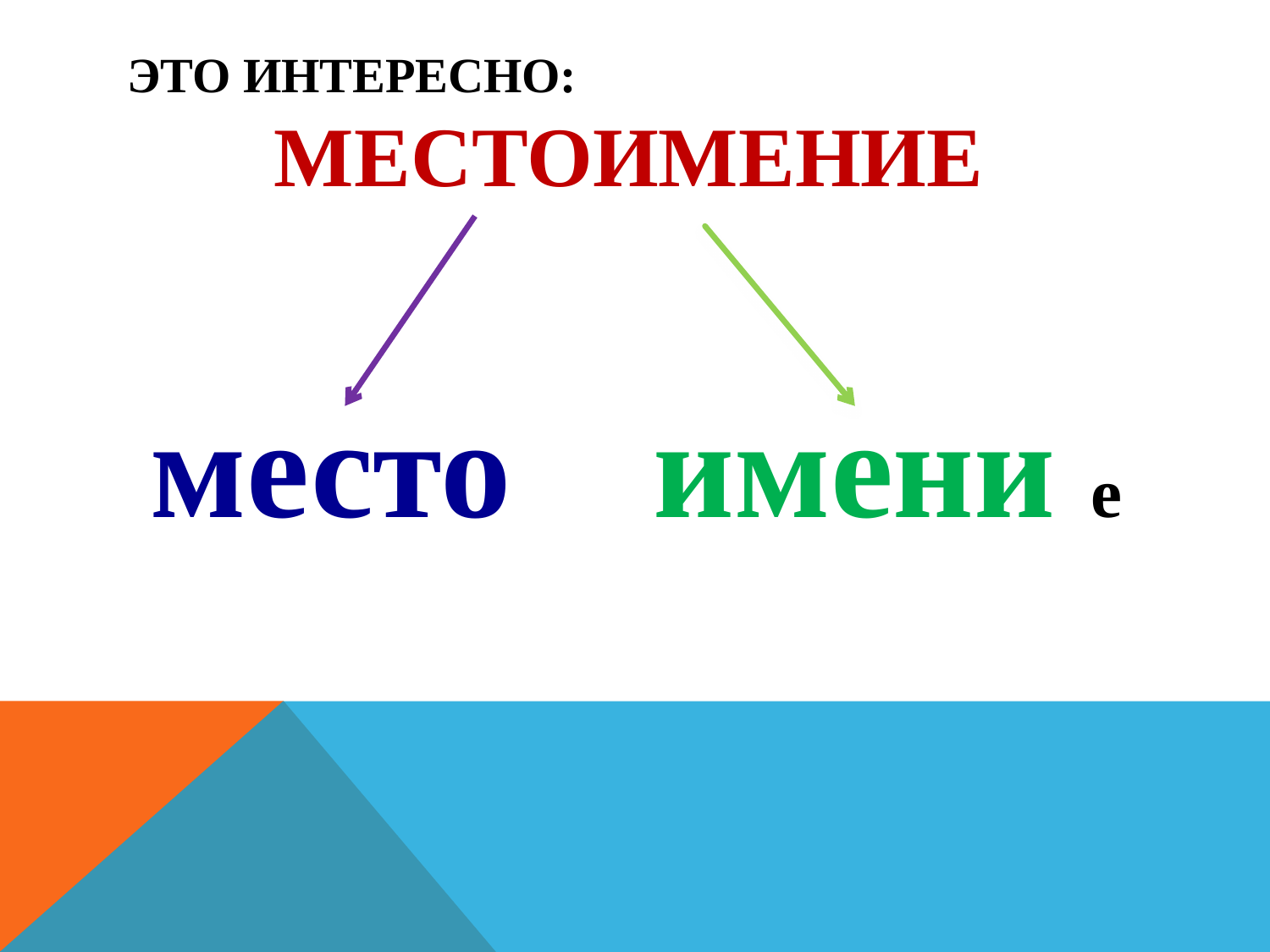

# Это интересно: Местоимение

место    имени е